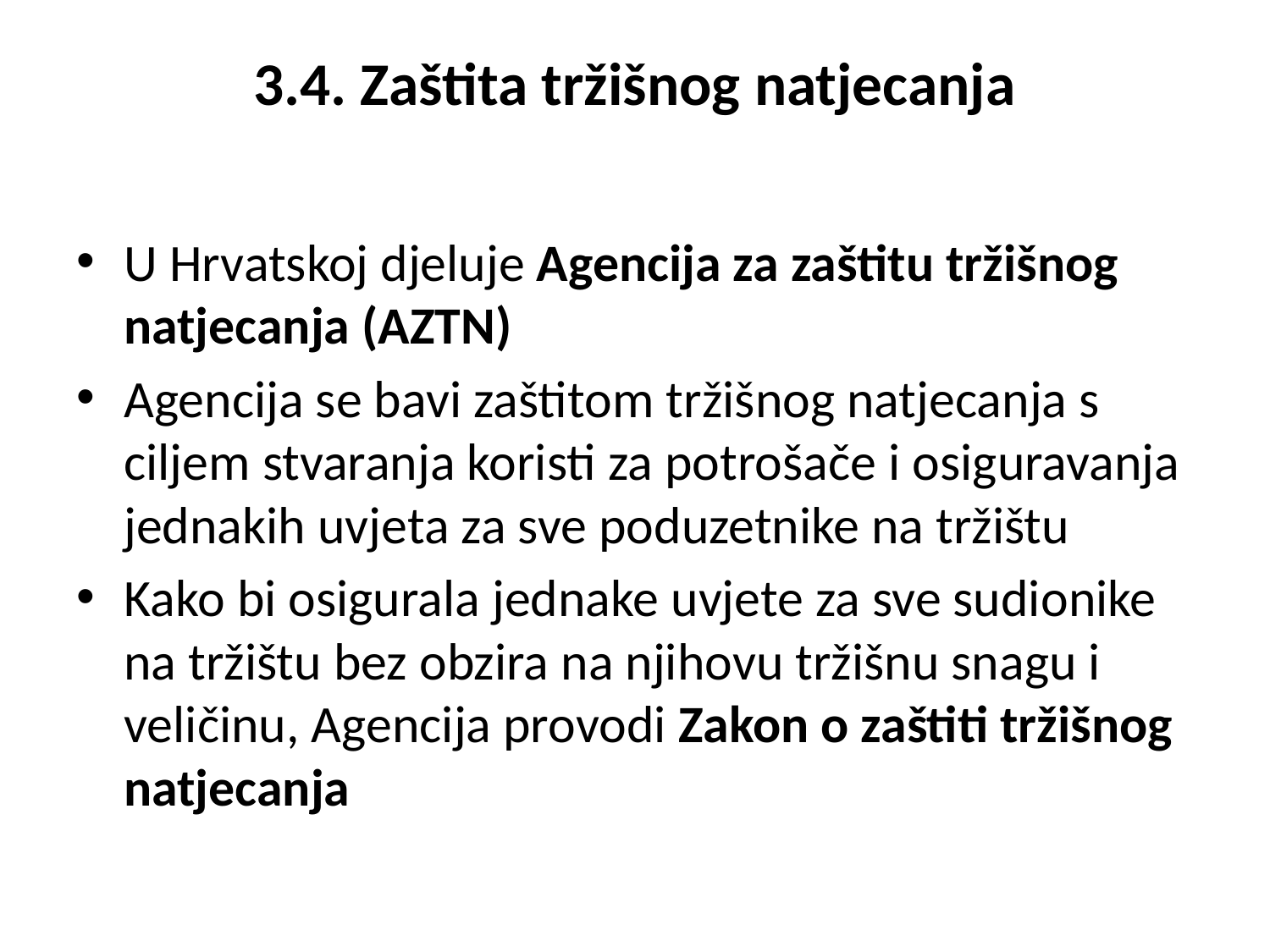

# 3.4. Zaštita tržišnog natjecanja
U Hrvatskoj djeluje Agencija za zaštitu tržišnog natjecanja (AZTN)
Agencija se bavi zaštitom tržišnog natjecanja s ciljem stvaranja koristi za potrošače i osiguravanja jednakih uvjeta za sve poduzetnike na tržištu
Kako bi osigurala jednake uvjete za sve sudionike na tržištu bez obzira na njihovu tržišnu snagu i veličinu, Agencija provodi Zakon o zaštiti tržišnog natjecanja